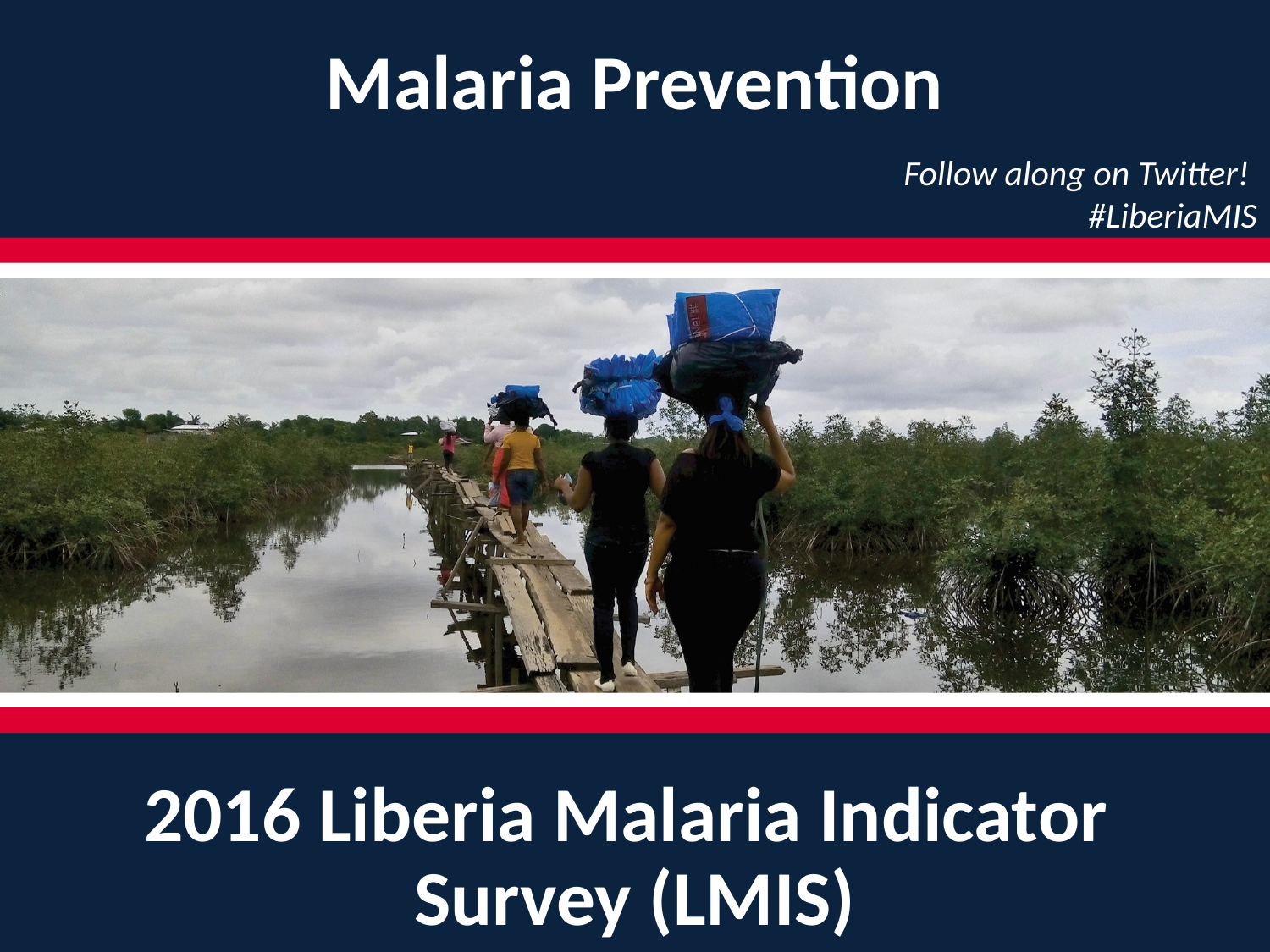

Malaria Prevention
Follow along on Twitter!
#LiberiaMIS